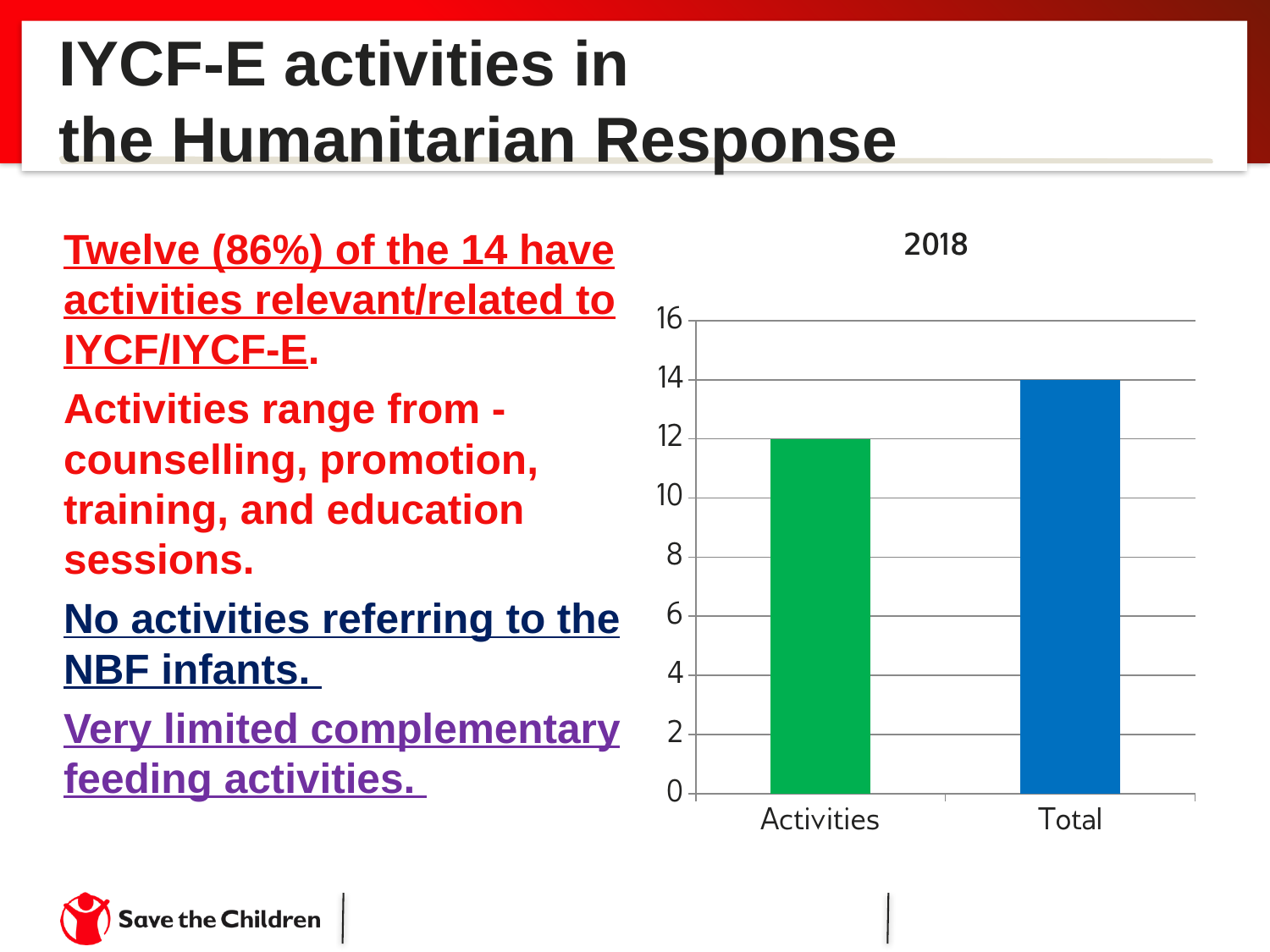

# IYCF-E activities in the Humanitarian Response
Twelve (86%) of the 14 have activities relevant/related to IYCF/IYCF-E.
Activities range from -  counselling, promotion, training, and education sessions.
No activities referring to the NBF infants.
Very limited complementary feeding activities.

### Chart: 2018

| Category | 2018 |
|---|---|
| Activities | 12.0 |
| Total | 14.0 |